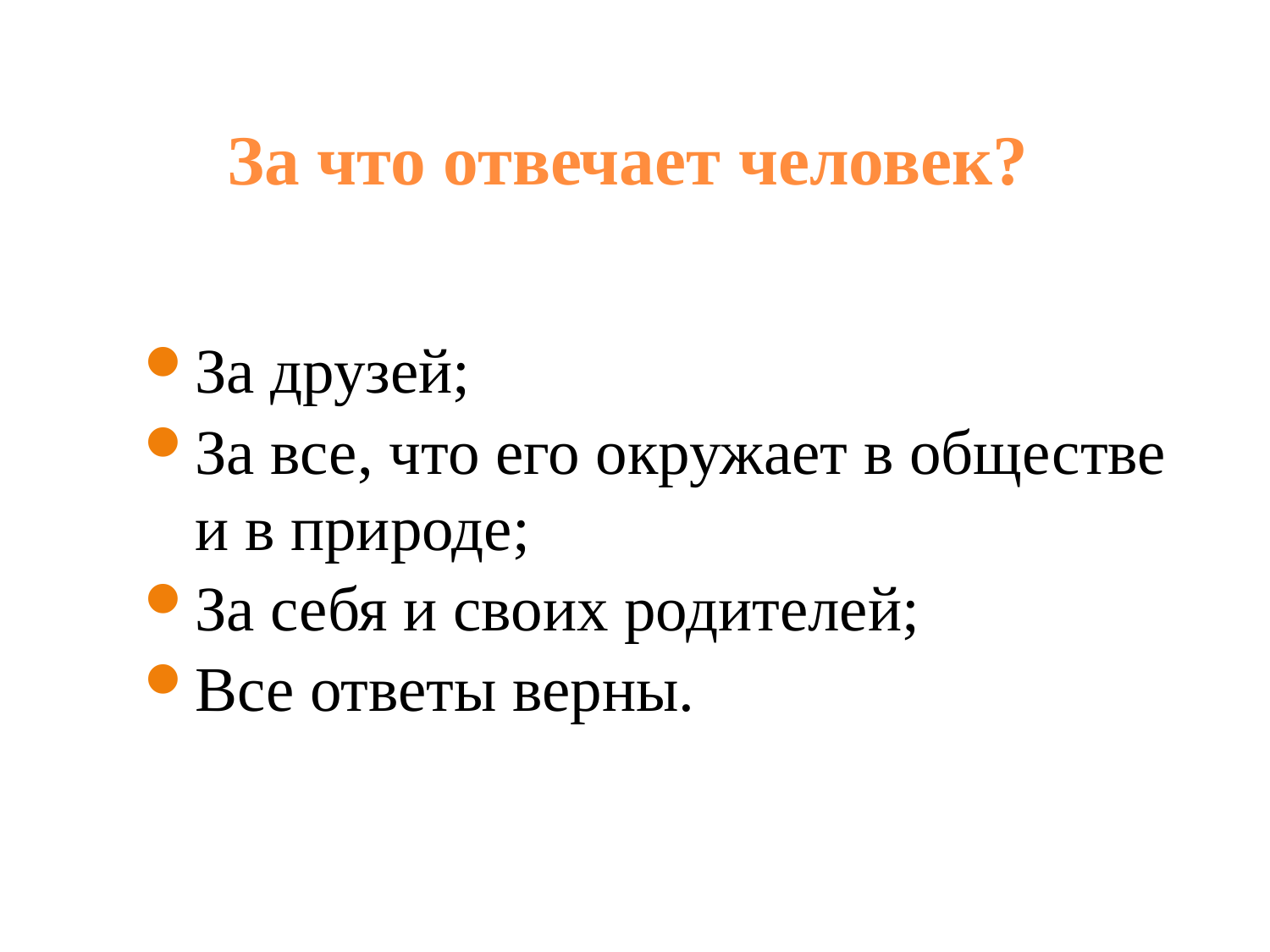

За что отвечает человек?
За друзей;
За все, что его окружает в обществе и в природе;
За себя и своих родителей;
Все ответы верны.